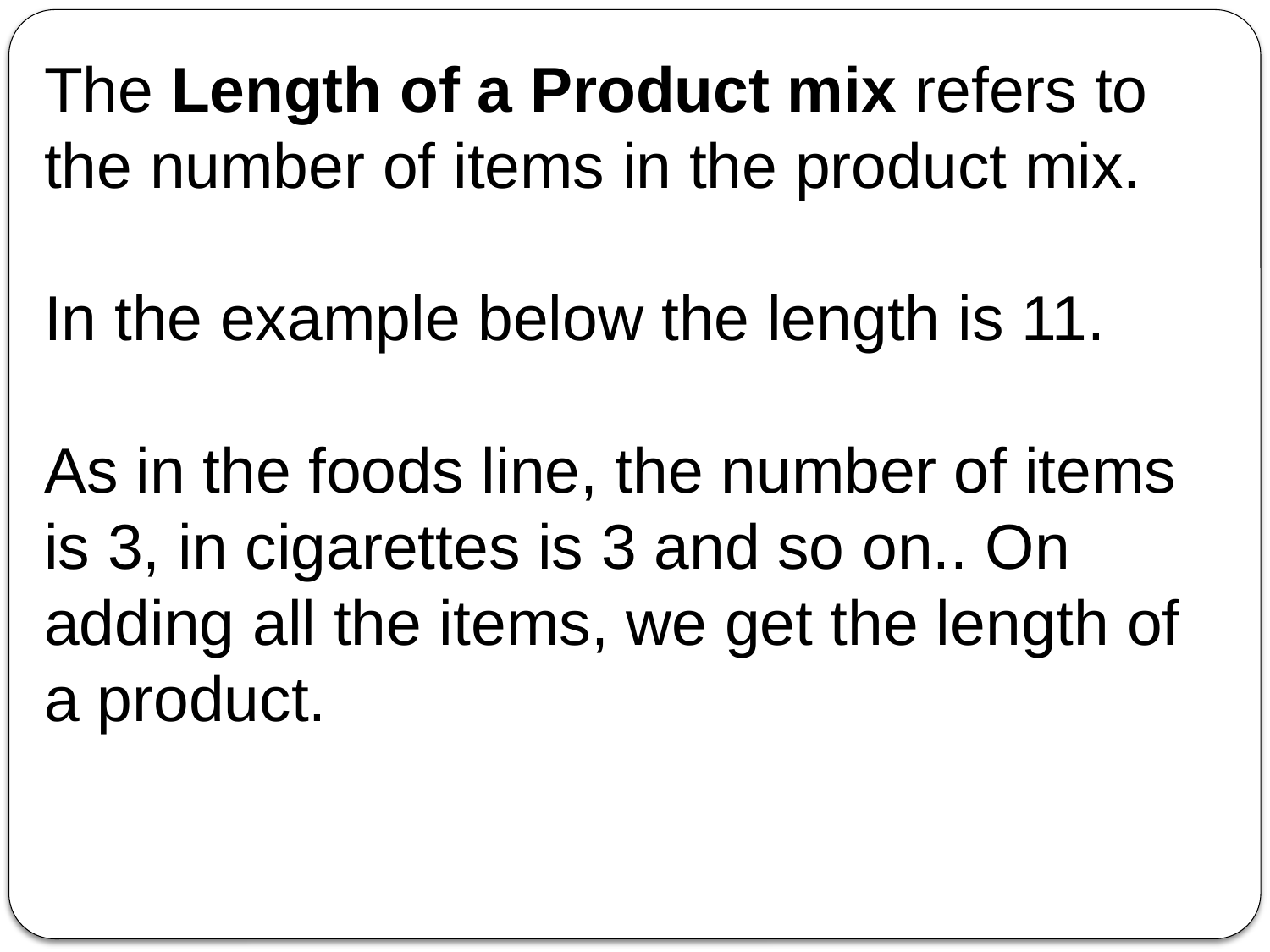

The Length of a Product mix refers to the number of items in the product mix.

In the example below the length is 11.

As in the foods line, the number of items is 3, in cigarettes is 3 and so on.. On adding all the items, we get the length of a product.